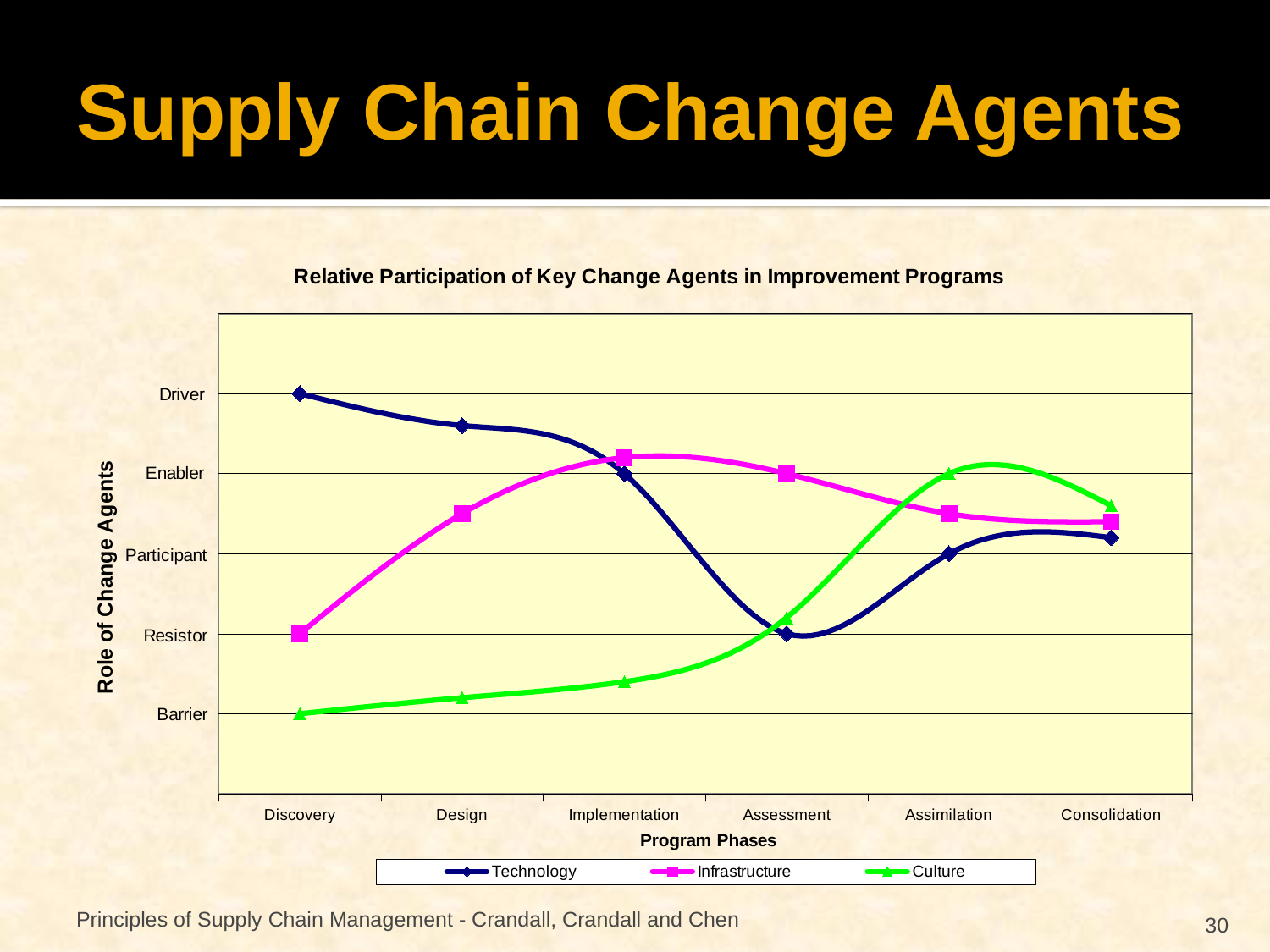

# Supply Chain Change Agents

### Chart: Relative Participation of Key Change Agents in Improvement Programs

| Category | Technology | Infrastructure | Culture |
|---|---|---|---|
| Discovery | 5.0 | 2.0 | 1.0 |
| Design | 4.6 | 3.5 | 1.2 |
| Implementation | 4.0 | 4.2 | 1.4 |
| Assessment | 2.0 | 4.0 | 2.2 |
| Assimilation | 3.0 | 3.5 | 4.0 |
| Consolidation | 3.2 | 3.4 | 3.6 |
Principles of Supply Chain Management - Crandall, Crandall and Chen
30